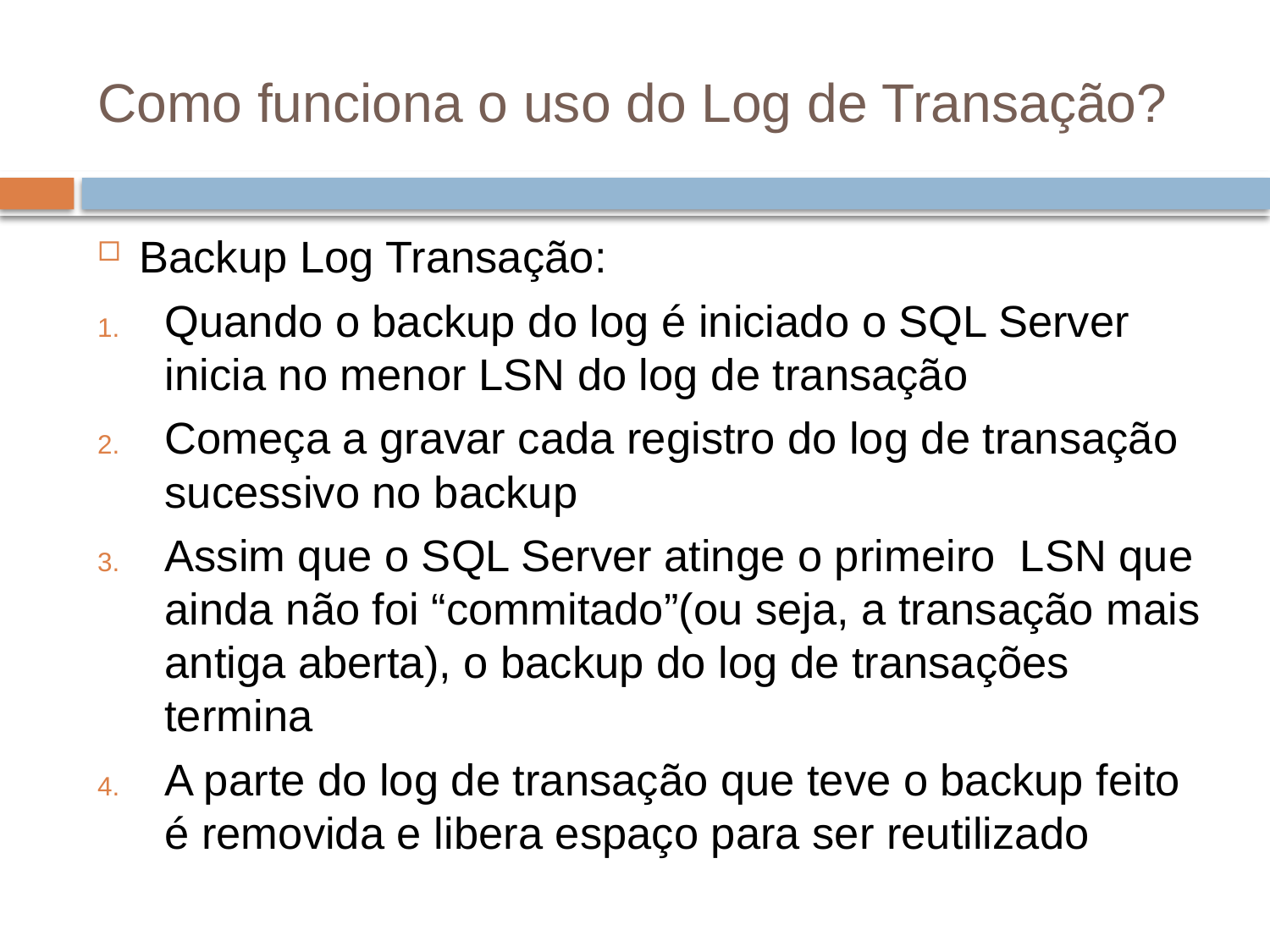

# Como funciona o uso do Log de Transação?
Backup Log Transação:
Quando o backup do log é iniciado o SQL Server inicia no menor LSN do log de transação
Começa a gravar cada registro do log de transação  sucessivo no backup
Assim que o SQL Server atinge o primeiro  LSN que ainda não foi “commitado”(ou seja, a transação mais antiga aberta), o backup do log de transações termina
A parte do log de transação que teve o backup feito é removida e libera espaço para ser reutilizado